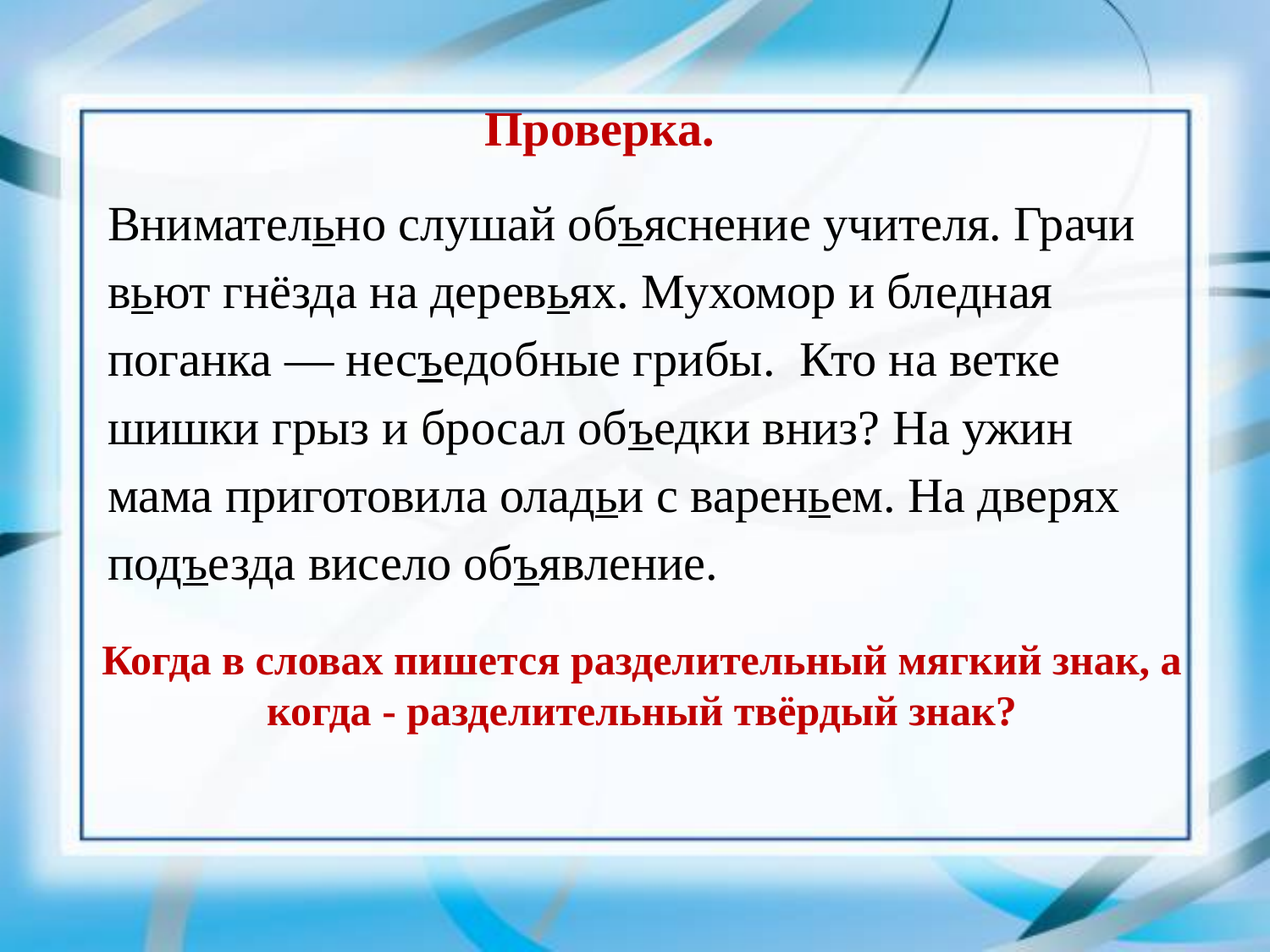

# Проверка.
Внимательно слушай объяснение учителя. Грачи вьют гнёзда на деревьях. Мухомор и бледная поганка — несъедобные грибы.  Кто на ветке шишки грыз и бросал объедки вниз? На ужин мама пригото­вила оладьи с вареньем. На дверях подъезда висело объявление.

Когда в словах пишется разделительный мягкий знак, а ко­гда - разделительный твёрдый знак?